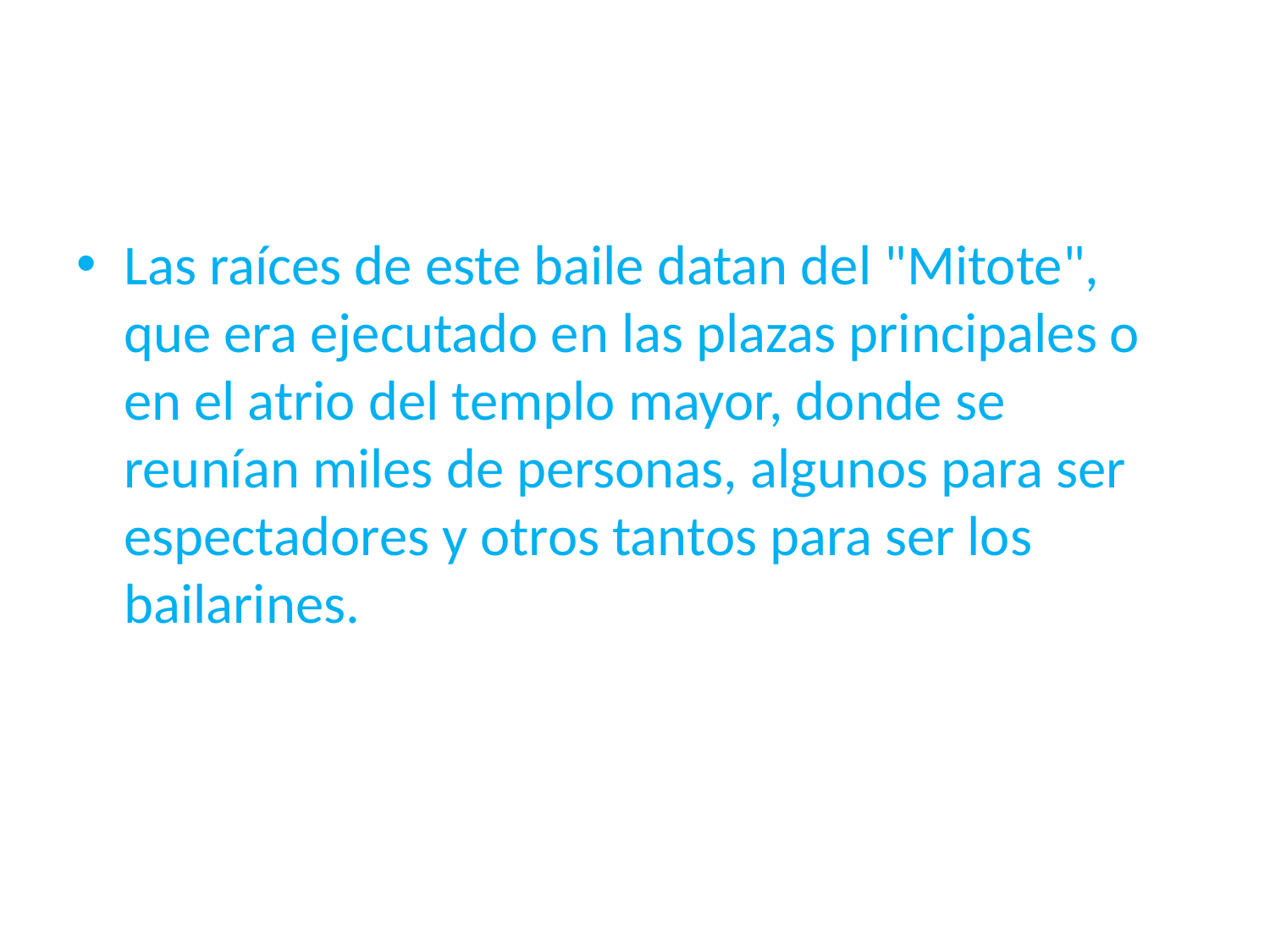

#
Las raíces de este baile datan del "Mitote", que era ejecutado en las plazas principales o en el atrio del templo mayor, donde se reunían miles de personas, algunos para ser espectadores y otros tantos para ser los bailarines.